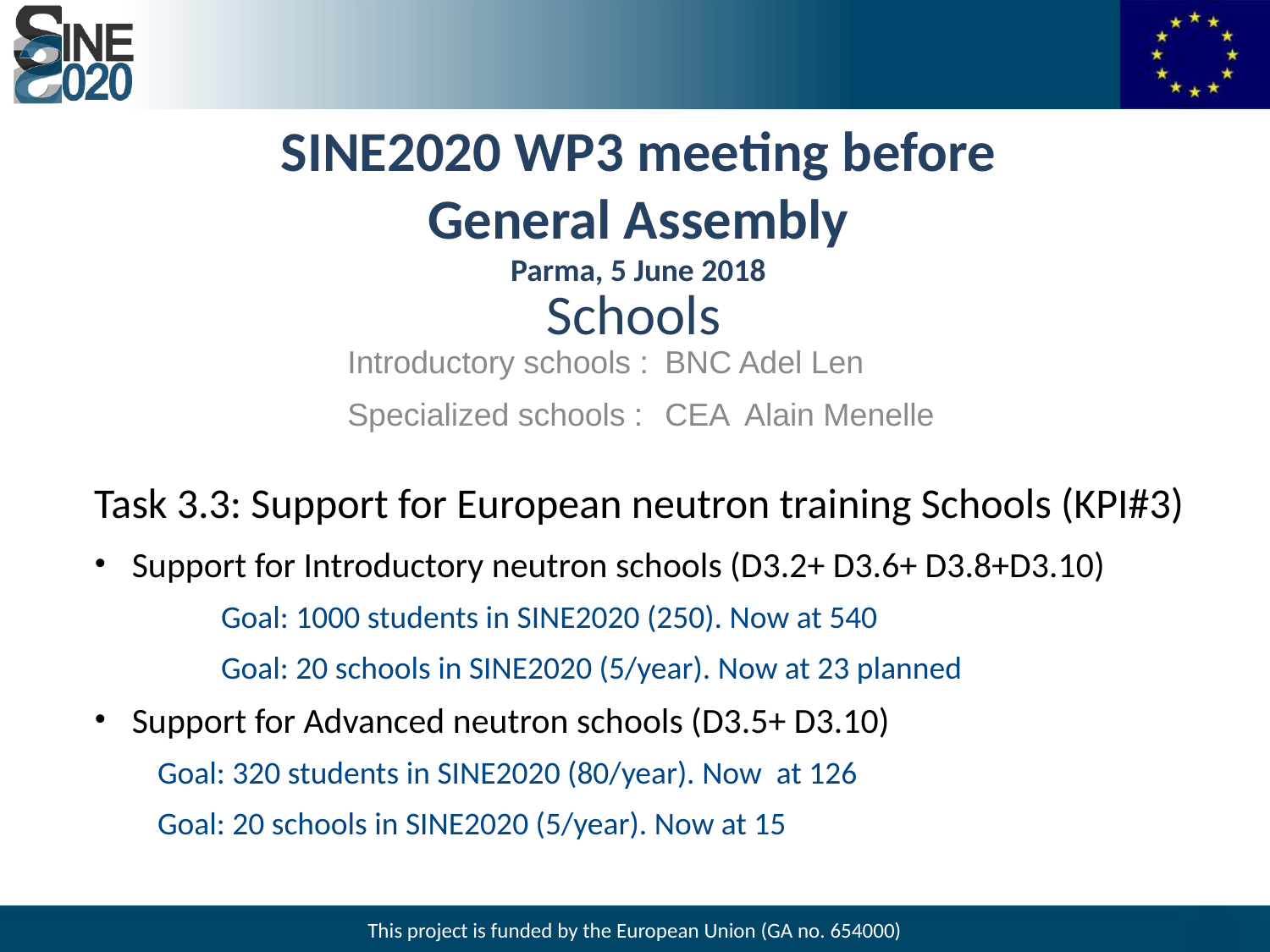

SINE2020 WP3 meeting before General Assembly
Parma, 5 June 2018
Schools
Introductory schools :	BNC Adel Len
Specialized schools : 	CEA  Alain Menelle

Task 3.3: Support for European neutron training Schools (KPI#3)
 Support for Introductory neutron schools (D3.2+ D3.6+ D3.8+D3.10)
		Goal: 1000 students in SINE2020 (250). Now at 540
		Goal: 20 schools in SINE2020 (5/year). Now at 23 planned
 Support for Advanced neutron schools (D3.5+ D3.10)
Goal: 320 students in SINE2020 (80/year). Now  at 126
Goal: 20 schools in SINE2020 (5/year). Now at 15

This project is funded by the European Union (GA no. 654000)